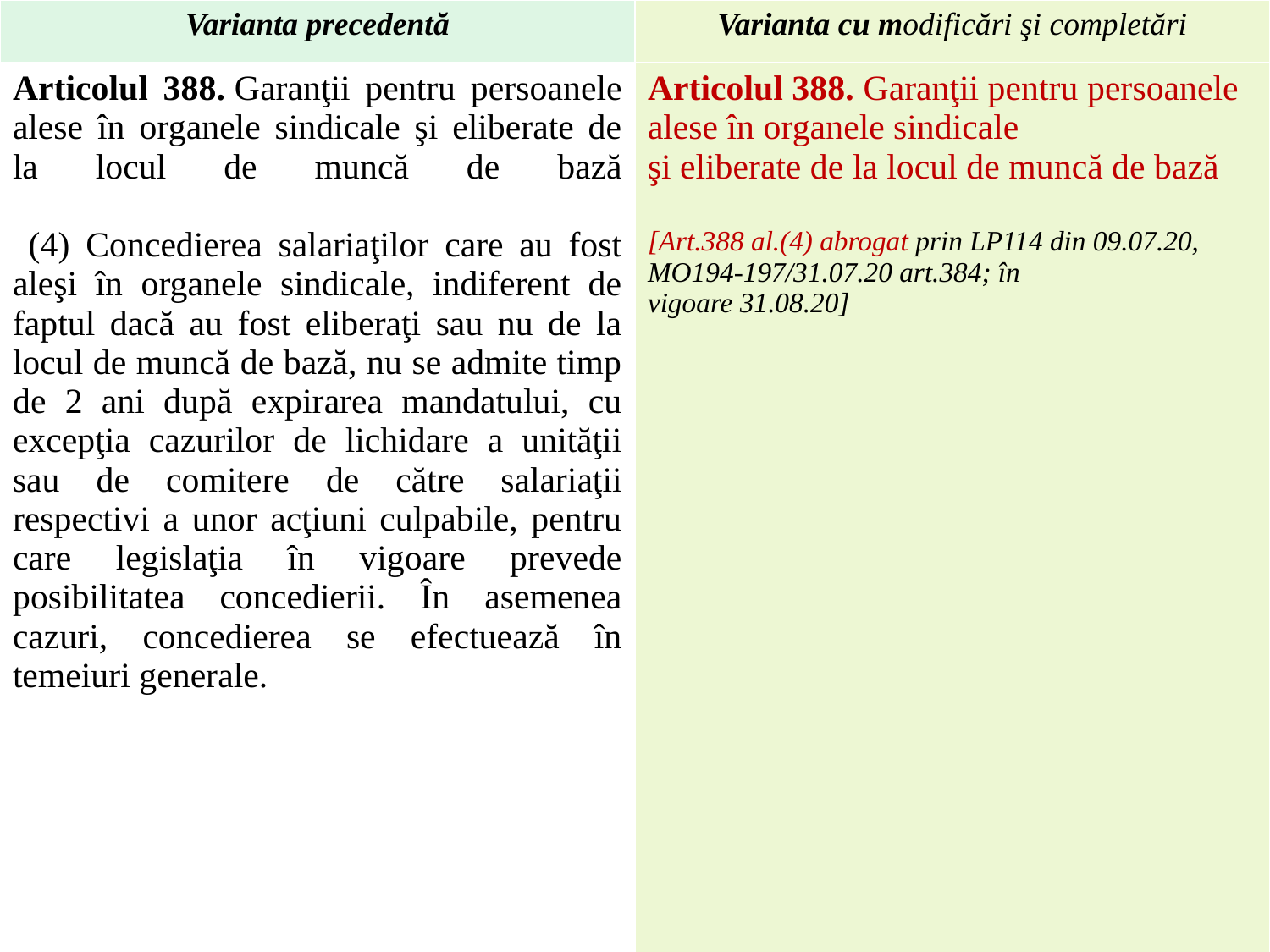

| Varianta precedentă | Varianta cu modificări şi completări |
| --- | --- |
| Articolul 388. Garanţii pentru persoanele alese în organele sindicale şi eliberate de la locul de muncă de bază          (4) Concedierea salariaţilor care au fost aleşi în organele sindicale, indiferent de faptul dacă au fost eliberaţi sau nu de la locul de muncă de bază, nu se admite timp de 2 ani după expirarea mandatului, cu excepţia cazurilor de lichidare a unităţii sau de comitere de către salariaţii respectivi a unor acţiuni culpabile, pentru care legislaţia în vigoare prevede posibilitatea concedierii. În asemenea cazuri, concedierea se efectuează în temeiuri generale. | Articolul 388. Garanţii pentru persoanele alese în organele sindicale şi eliberate de la locul de muncă de bază [Art.388 al.(4) abrogat prin LP114 din 09.07.20, MO194-197/31.07.20 art.384; în vigoare 31.08.20] |